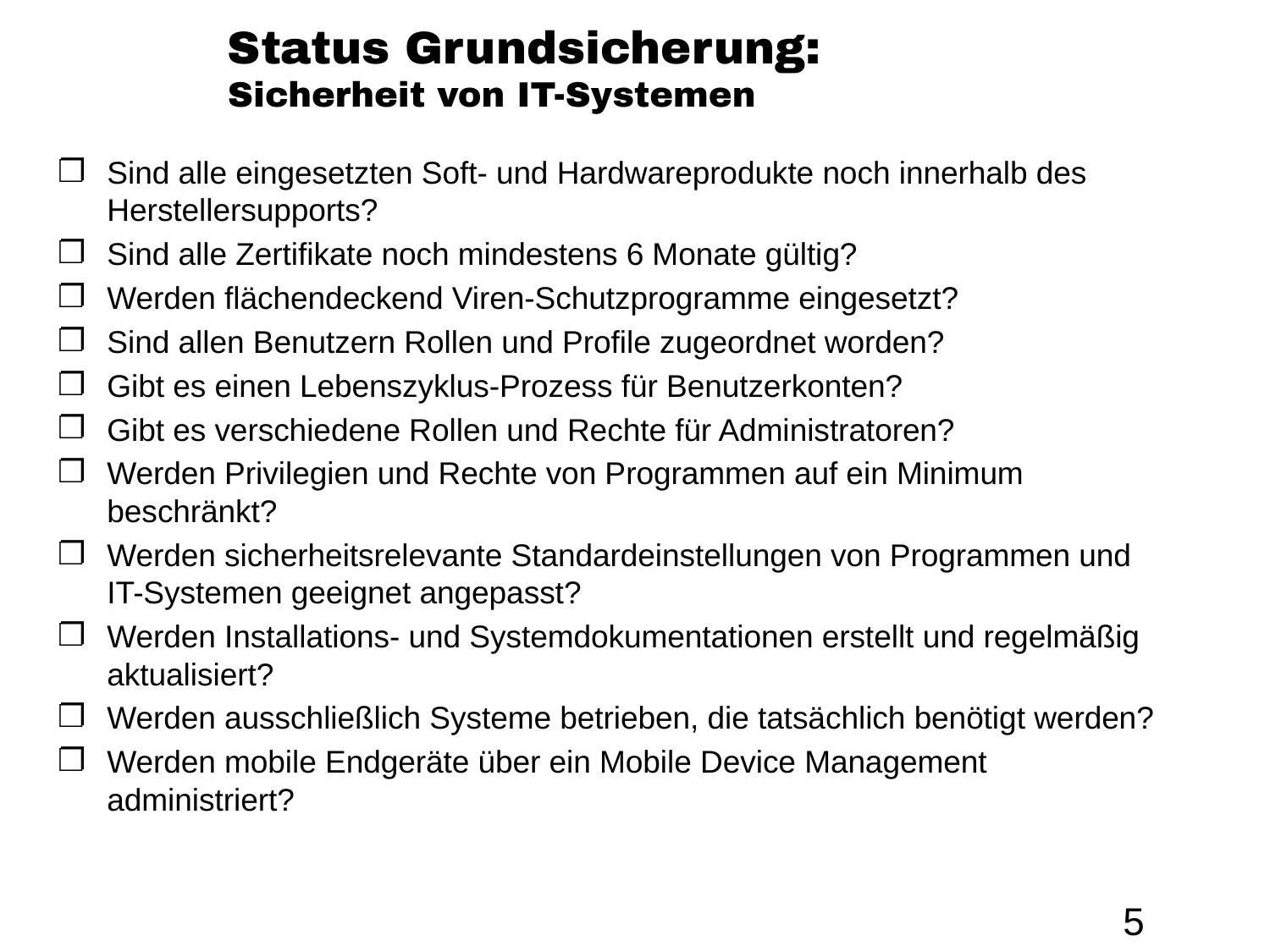

# Status Grundsicherung: Sicherheit von IT-Systemen
Sind alle eingesetzten Soft- und Hardwareprodukte noch innerhalb des Herstellersupports?
Sind alle Zertifikate noch mindestens 6 Monate gültig?
Werden flächendeckend Viren-Schutzprogramme eingesetzt?
Sind allen Benutzern Rollen und Profile zugeordnet worden?
Gibt es einen Lebenszyklus-Prozess für Benutzerkonten?
Gibt es verschiedene Rollen und Rechte für Administratoren?
Werden Privilegien und Rechte von Programmen auf ein Minimum beschränkt?
Werden sicherheitsrelevante Standardeinstellungen von Programmen und IT-Systemen geeignet angepasst?
Werden Installations- und Systemdokumentationen erstellt und regelmäßig aktualisiert?
Werden ausschließlich Systeme betrieben, die tatsächlich benötigt werden?
Werden mobile Endgeräte über ein Mobile Device Management administriert?
5